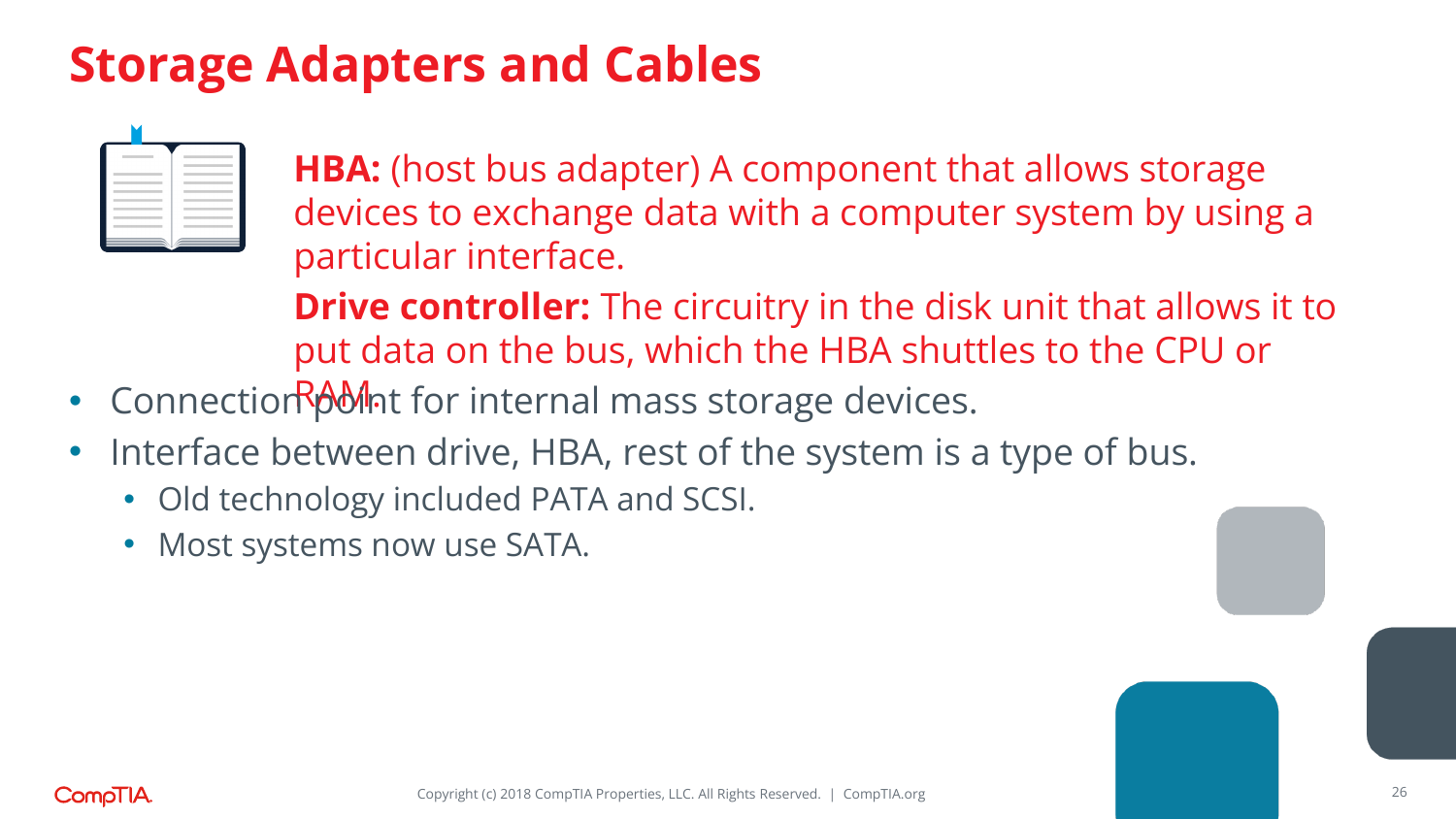

# Storage Adapters and Cables
HBA: (host bus adapter) A component that allows storage devices to exchange data with a computer system by using a particular interface.
Drive controller: The circuitry in the disk unit that allows it to put data on the bus, which the HBA shuttles to the CPU or RAM.
Connection point for internal mass storage devices.
Interface between drive, HBA, rest of the system is a type of bus.
Old technology included PATA and SCSI.
Most systems now use SATA.
26